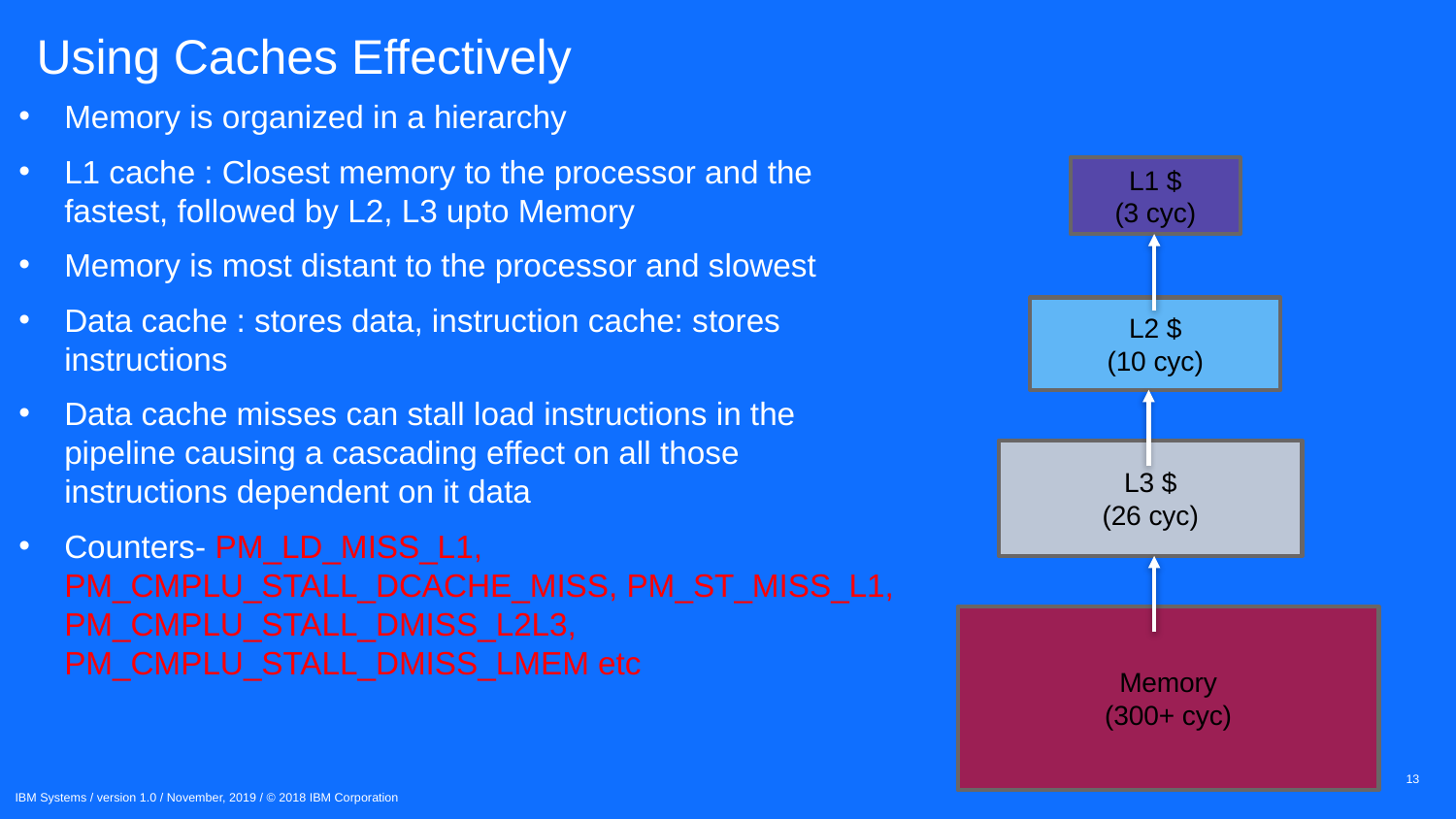

# Using Caches Effectively
Memory is organized in a hierarchy
L1 cache : Closest memory to the processor and the fastest, followed by L2, L3 upto Memory
Memory is most distant to the processor and slowest
Data cache : stores data, instruction cache: stores instructions
Data cache misses can stall load instructions in the pipeline causing a cascading effect on all those instructions dependent on it data
Counters- PM_LD_MISS_L1, PM_CMPLU_STALL_DCACHE_MISS, PM_ST_MISS_L1, PM_CMPLU_STALL_DMISS_L2L3, PM_CMPLU_STALL_DMISS_LMEM etc

L1 $
(3 cyc)
L2 $
(10 cyc)
L3 $
(26 cyc)
Memory
(300+ cyc)
13
IBM Systems / version 1.0 / November, 2019 / © 2018 IBM Corporation